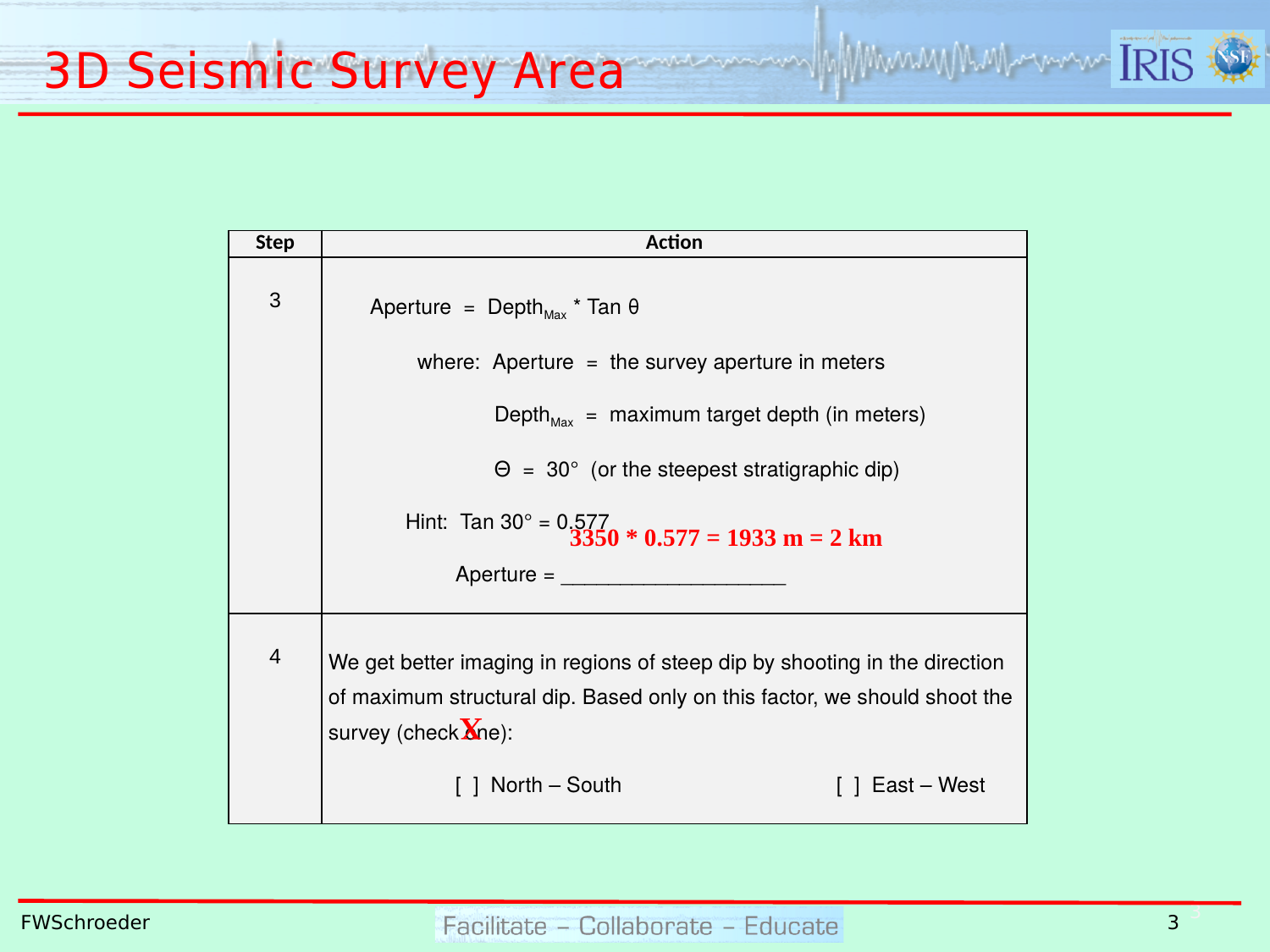

# 3D Seismic Survey Area
| Step | Action |
| --- | --- |
| 3 | Aperture = DepthMax \* Tan θ where: Aperture = the survey aperture in meters DepthMax = maximum target depth (in meters) Θ = 30° (or the steepest stratigraphic dip) Hint: Tan 30° = 0.577 Aperture = \_\_\_\_\_\_\_\_\_\_\_\_\_\_\_\_\_\_\_ |
| 4 | We get better imaging in regions of steep dip by shooting in the direction of maximum structural dip. Based only on this factor, we should shoot the survey (check one): [ ] North – South [ ] East – West |
3350 * 0.577 = 1933 m = 2 km
X